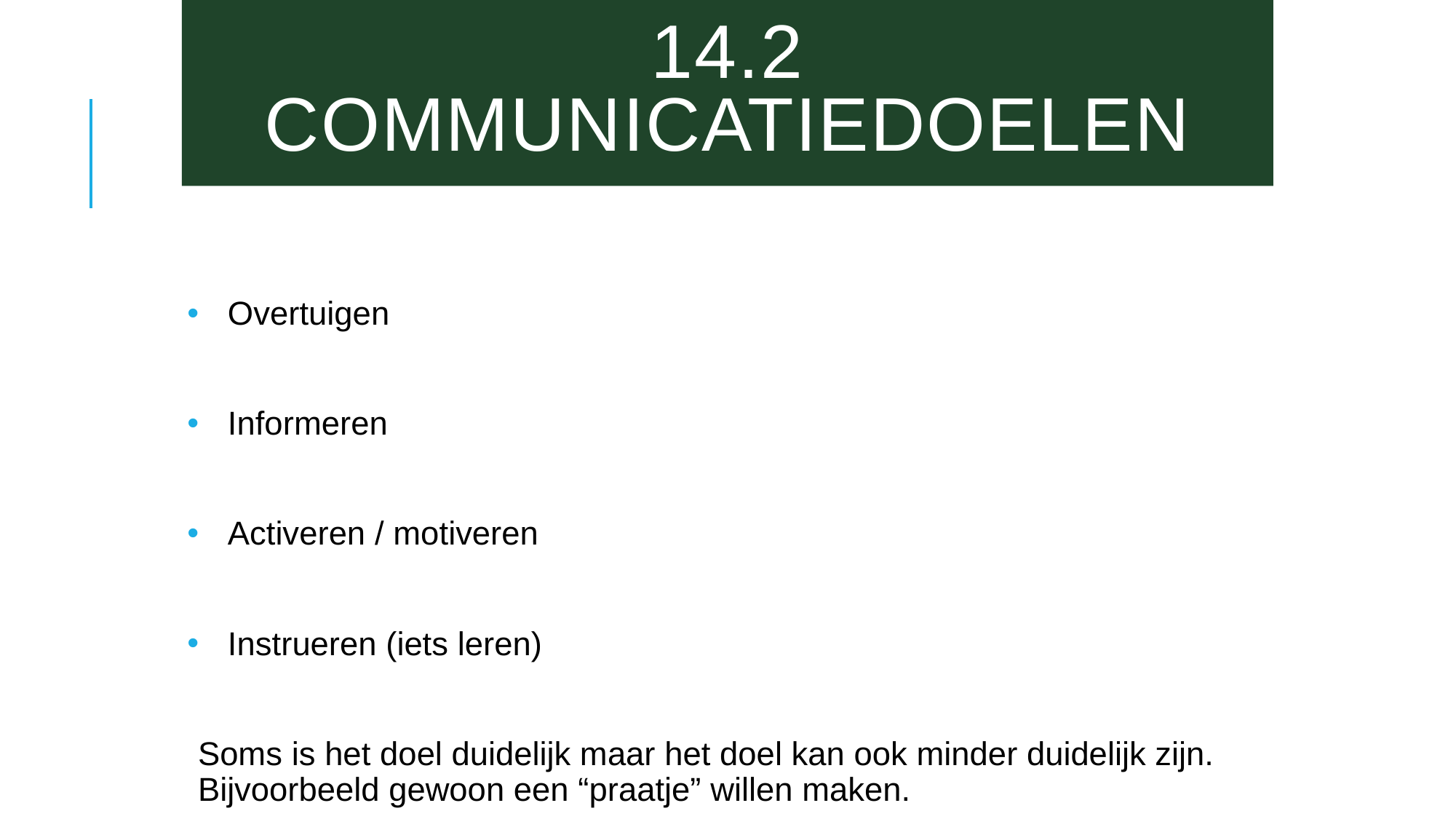

# 14.2 Communicatiedoelen

Overtuigen

Informeren

Activeren / motiveren

Instrueren (iets leren)

Soms is het doel duidelijk maar het doel kan ook minder duidelijk zijn. Bijvoorbeeld gewoon een “praatje” willen maken.

Deze foto van Onbekende auteur is gelicentieerd onder CC BY